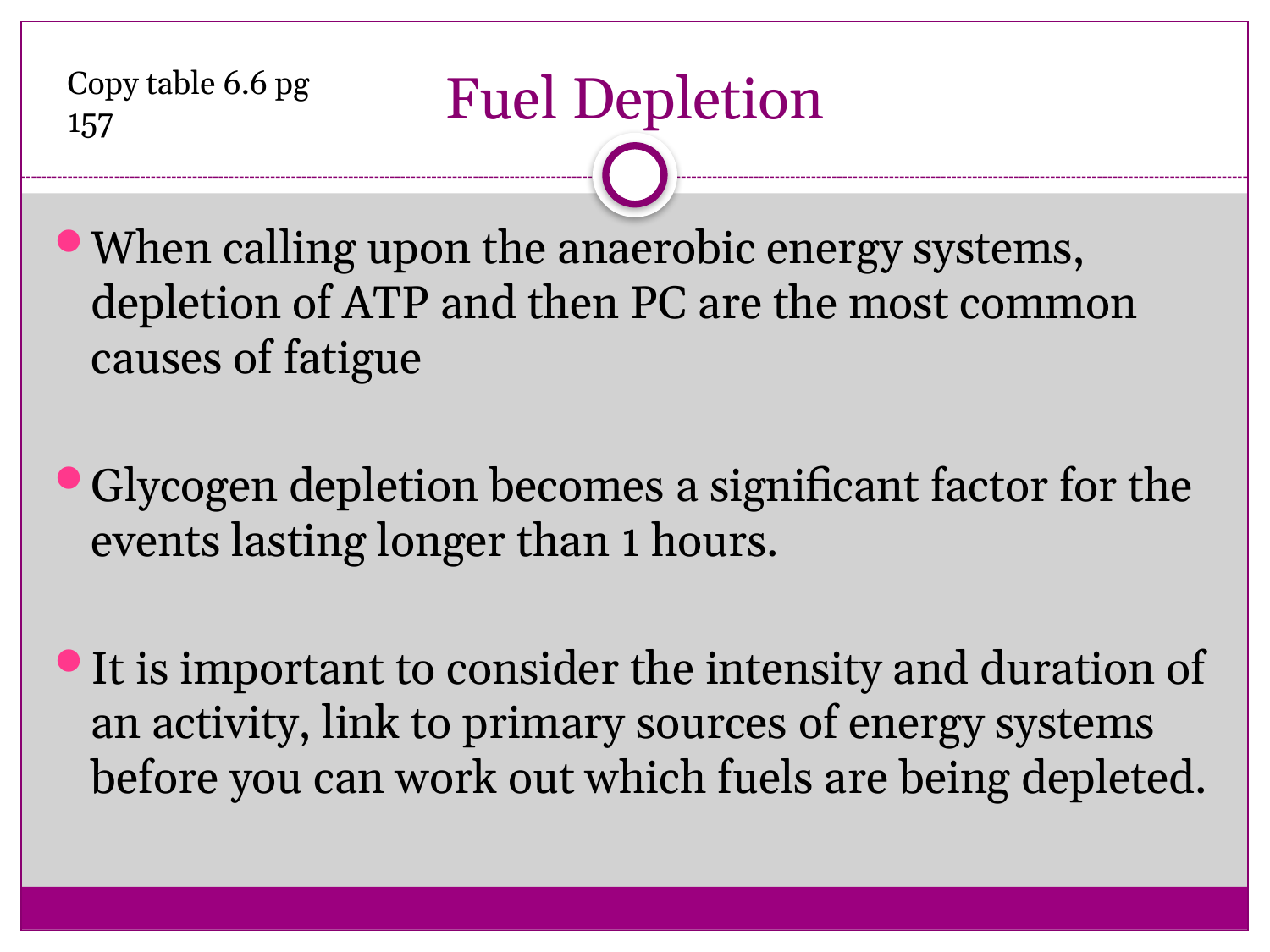

# Fuel Depletion
Copy table 6.6 pg 157
When calling upon the anaerobic energy systems, depletion of ATP and then PC are the most common causes of fatigue

Glycogen depletion becomes a significant factor for the events lasting longer than 1 hours.

It is important to consider the intensity and duration of an activity, link to primary sources of energy systems before you can work out which fuels are being depleted.